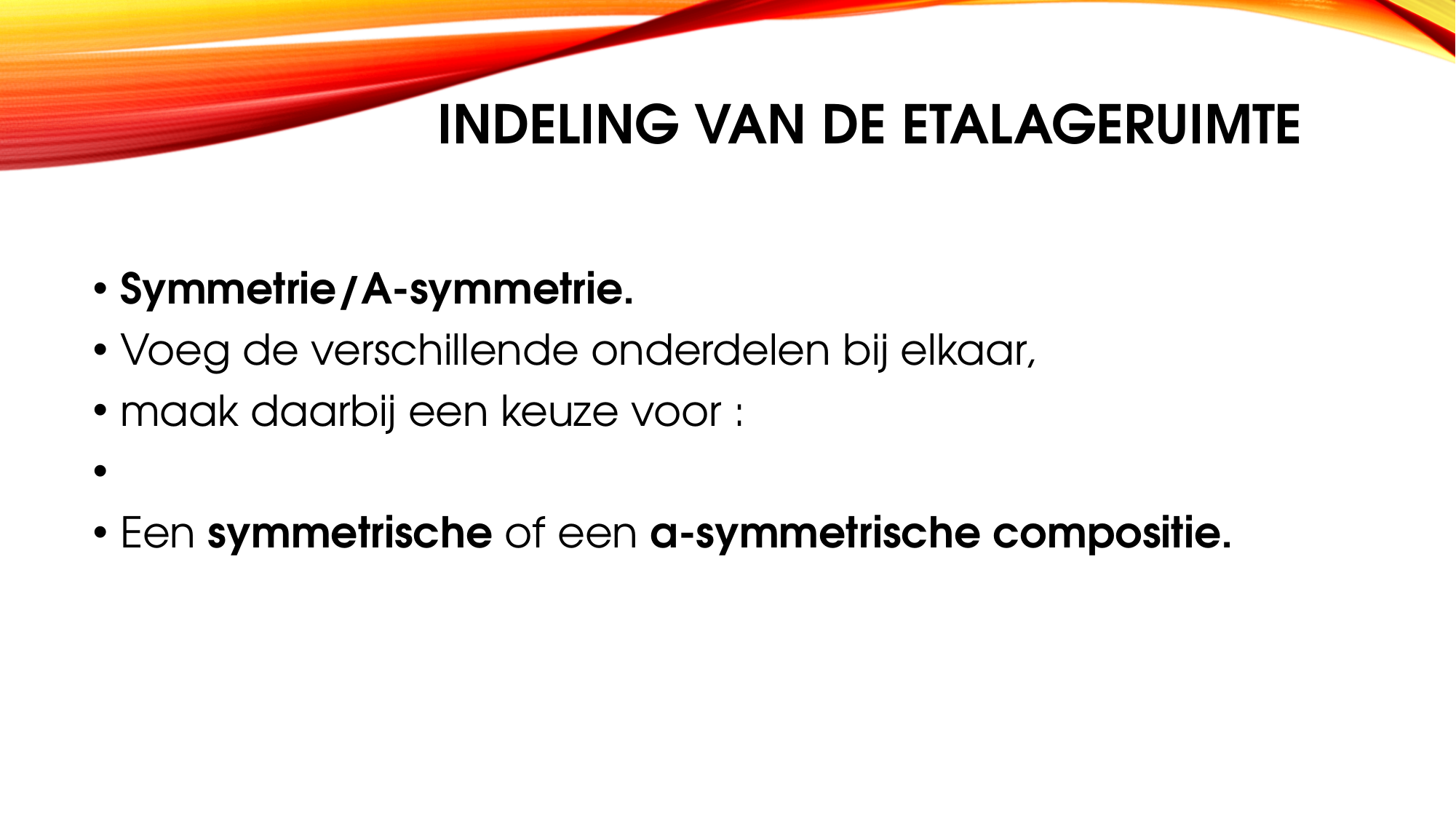

# Indeling van de etalageruimte
Symmetrie/A-symmetrie.
Voeg de verschillende onderdelen bij elkaar,
maak daarbij een keuze voor :

Een symmetrische of een a-symmetrische compositie.